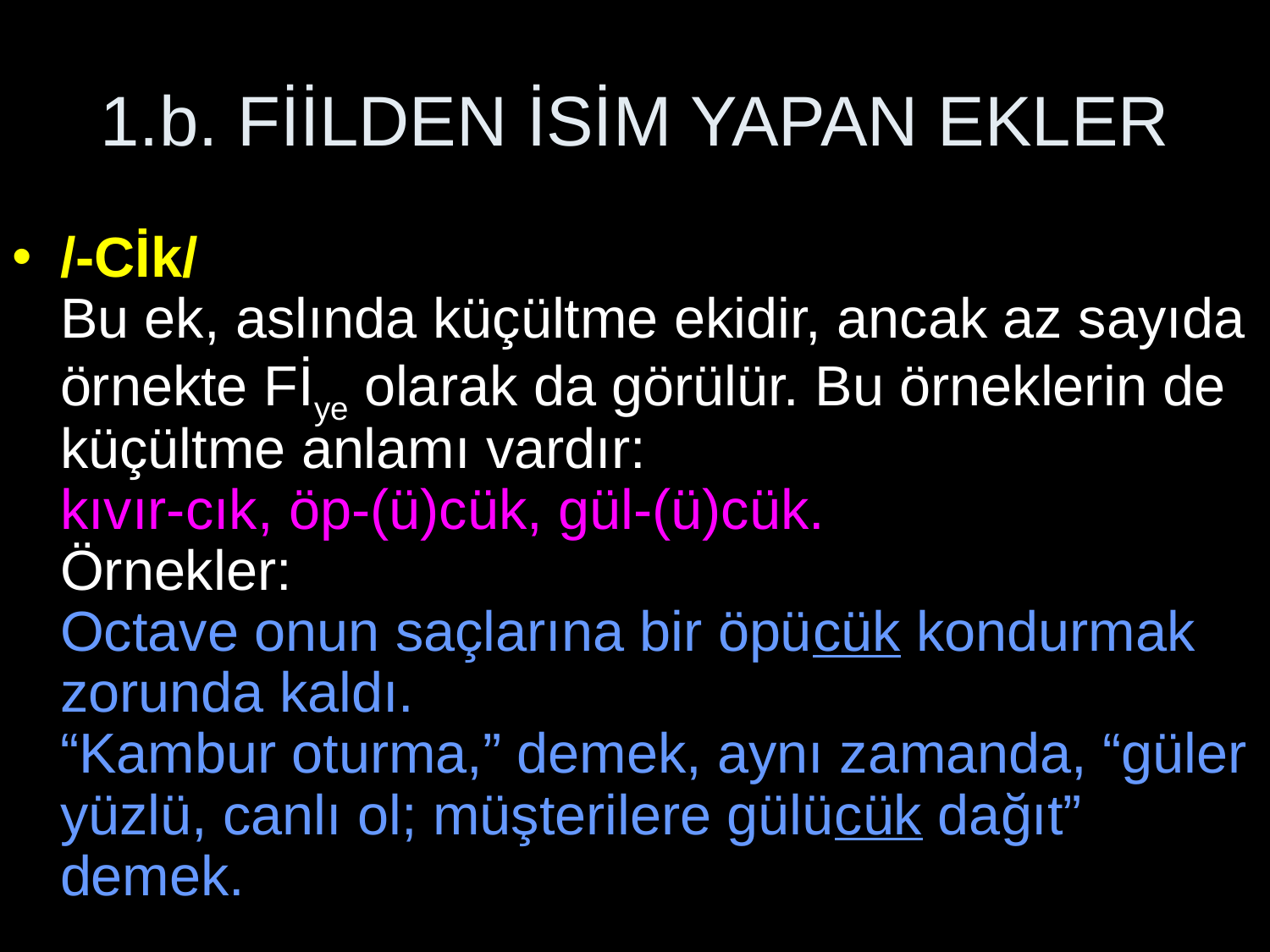

# 1.b. FİİLDEN İSİM YAPAN EKLER
/-Cİk/
Bu ek, aslında küçültme ekidir, ancak az sayıda örnekte Fİye olarak da görülür. Bu örneklerin de küçültme anlamı vardır:
kıvır-cık, öp-(ü)cük, gül-(ü)cük.
Örnekler:
Octave onun saçlarına bir öpücük kondurmak zorunda kaldı.
“Kambur oturma,” demek, aynı zamanda, “güler yüzlü, canlı ol; müşterilere gülücük dağıt” demek.